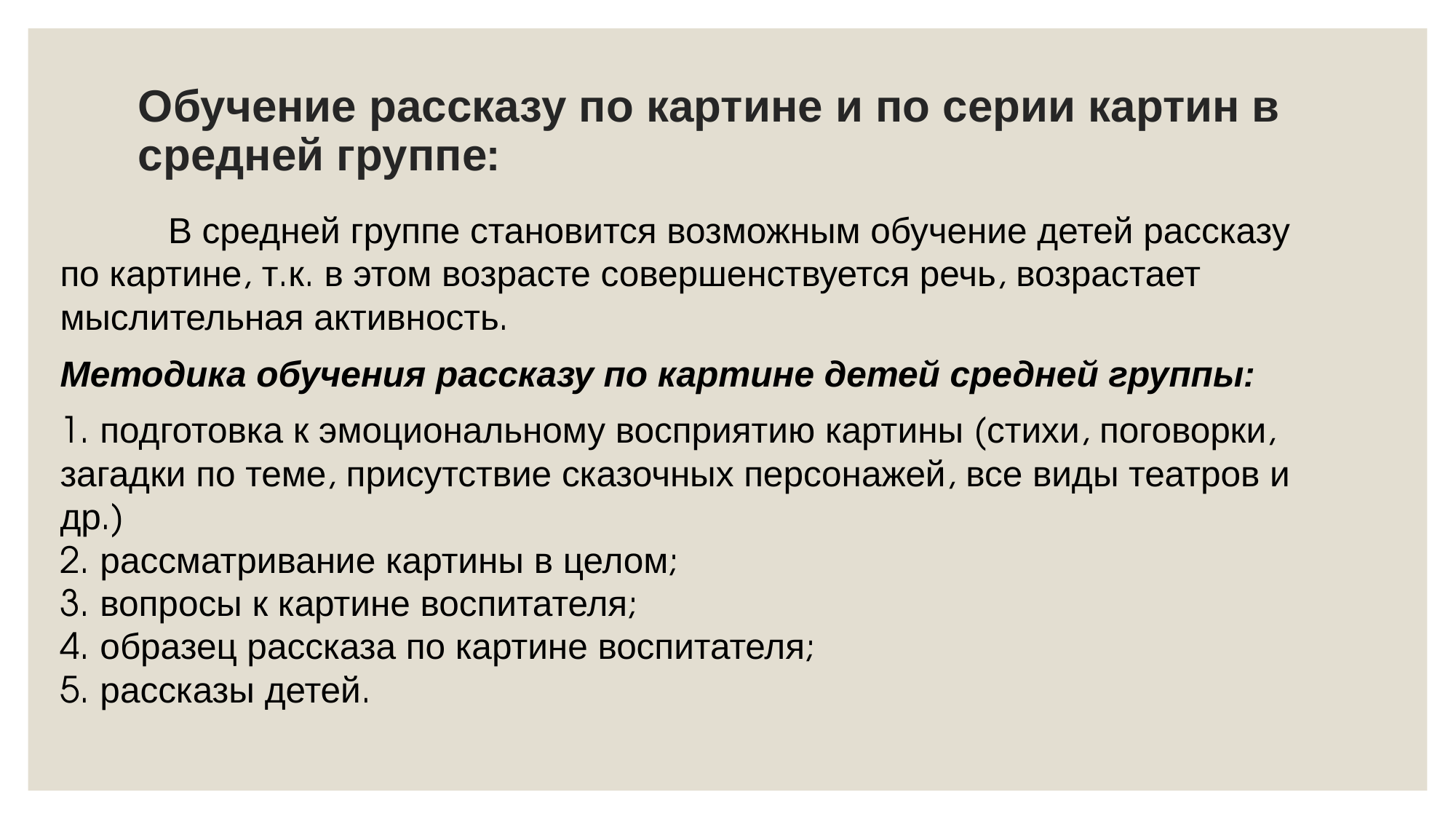

# Обучение рассказу по картине и по серии картин в средней группе:
	В средней группе становится возможным обучение детей рассказу по картине, т.к. в этом возрасте совершенствуется речь, возрастает мыслительная активность.
Методика обучения рассказу по картине детей средней группы:
1. подготовка к эмоциональному восприятию картины (стихи, поговорки, загадки по теме, присутствие сказочных персонажей, все виды театров и др.)
2. рассматривание картины в целом;
3. вопросы к картине воспитателя;
4. образец рассказа по картине воспитателя;
5. рассказы детей.